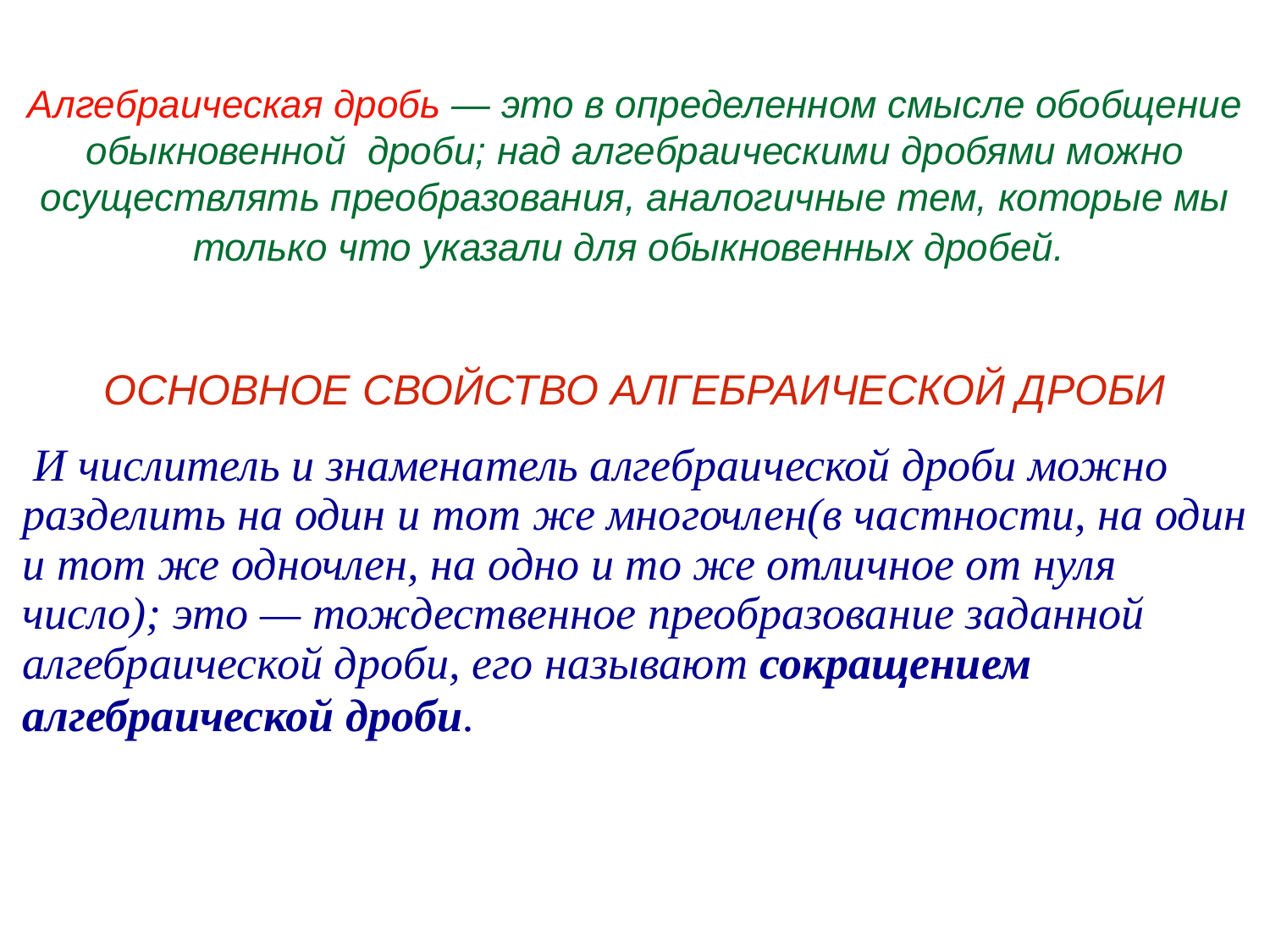

Алгебраическая дробь — это в определенном смысле обобщение обыкновенной  дроби; над алгебраическими дробями можно осуществлять преобразования, аналогичные тем, которые мы только что указали для обыкновенных дробей.
ОСНОВНОЕ СВОЙСТВО АЛГЕБРАИЧЕСКОЙ ДРОБИ
 И числитель и знаменатель алгебраической дроби можно разделить на один и тот же многочлен(в частности, на один и тот же одночлен, на одно и то же отличное от нуля число); это — тождественное преобразование заданной алгебраической дроби, его называют сокращением алгебраической дроби.